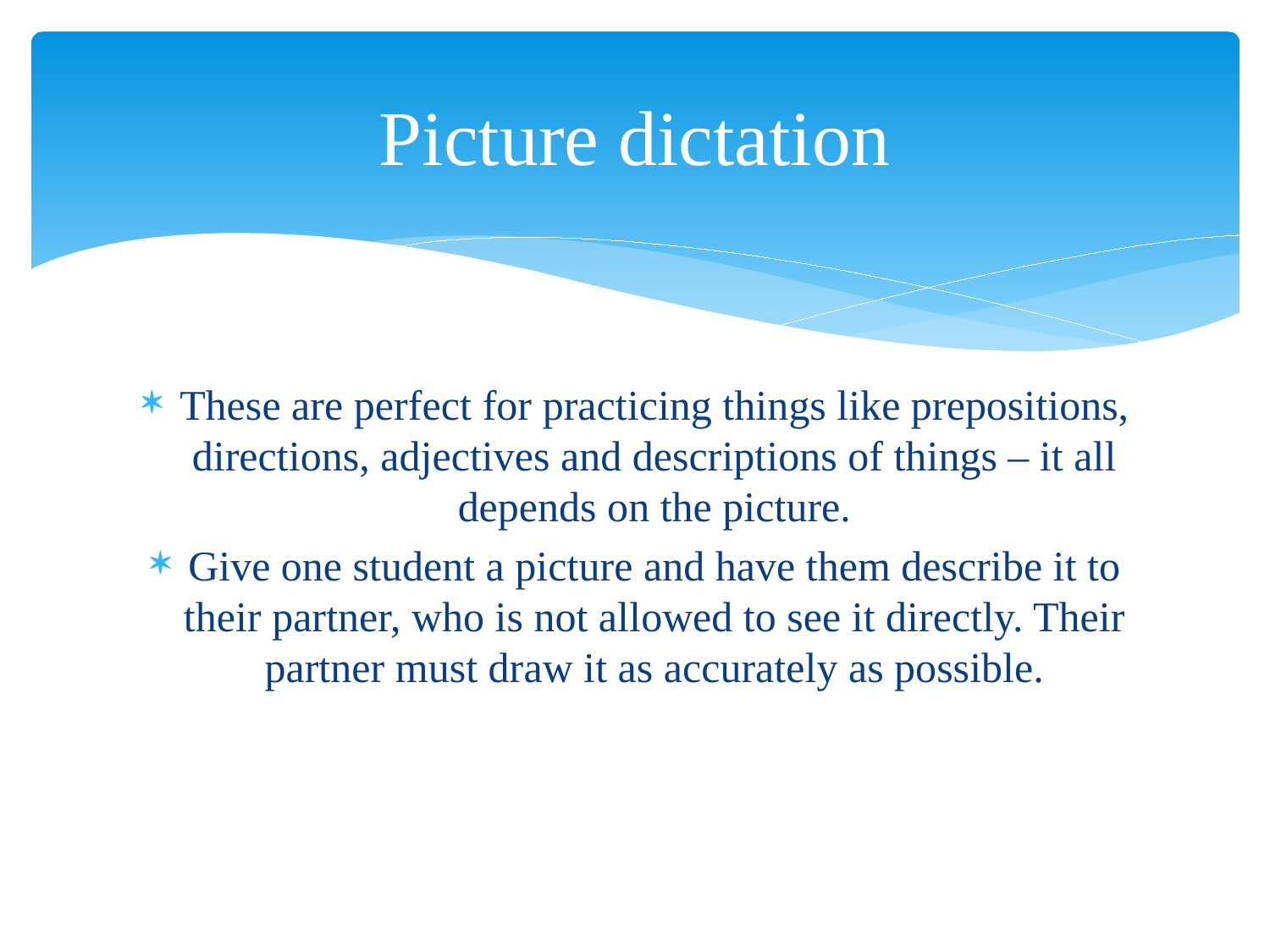

# Picture dictation
These are perfect for practicing things like prepositions, directions, adjectives and descriptions of things – it all depends on the picture.
Give one student a picture and have them describe it to their partner, who is not allowed to see it directly. Their partner must draw it as accurately as possible.